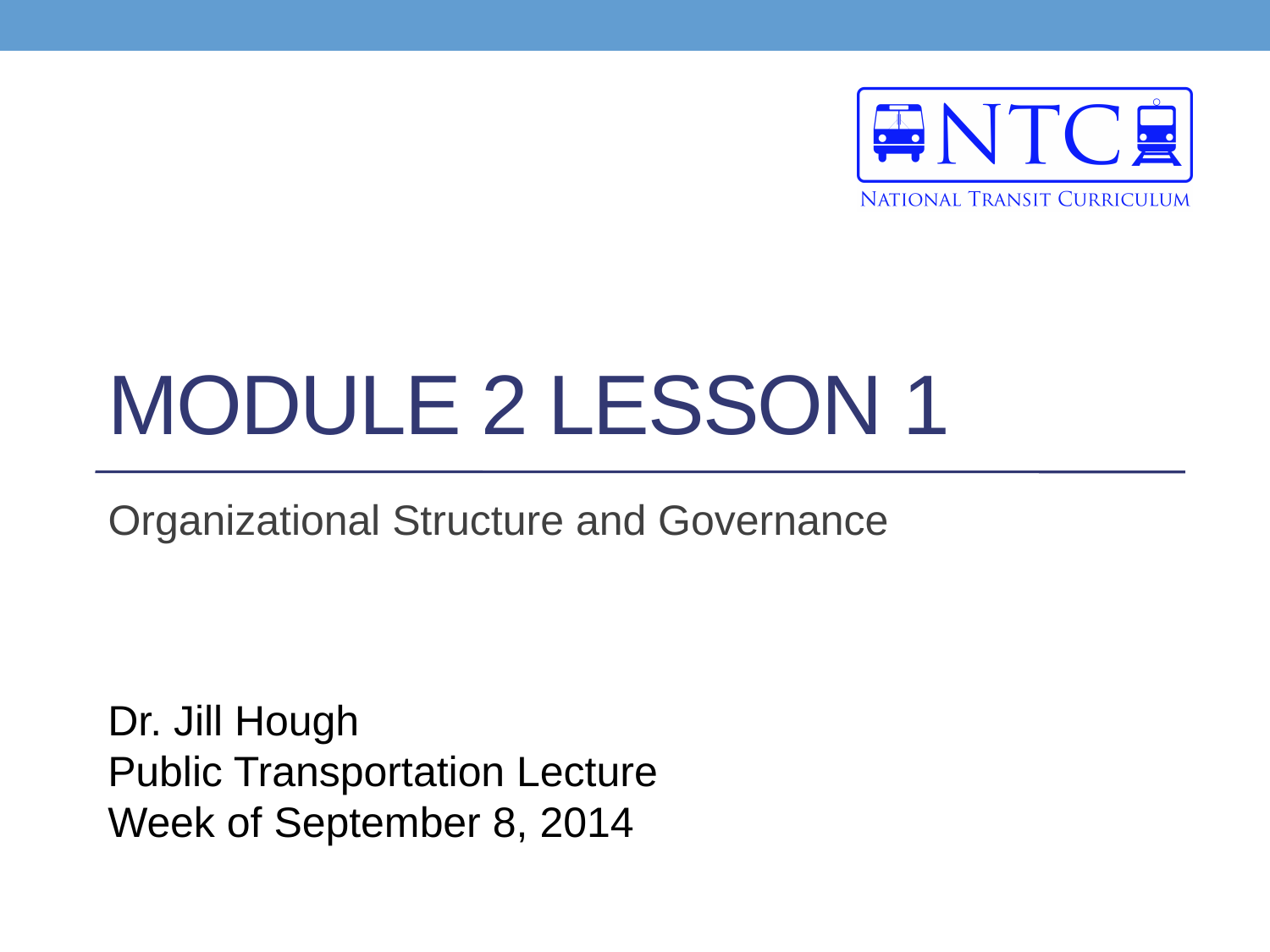

# Module 2 Lesson 1
Organizational Structure and Governance
Dr. Jill Hough
Public Transportation Lecture
Week of September 8, 2014